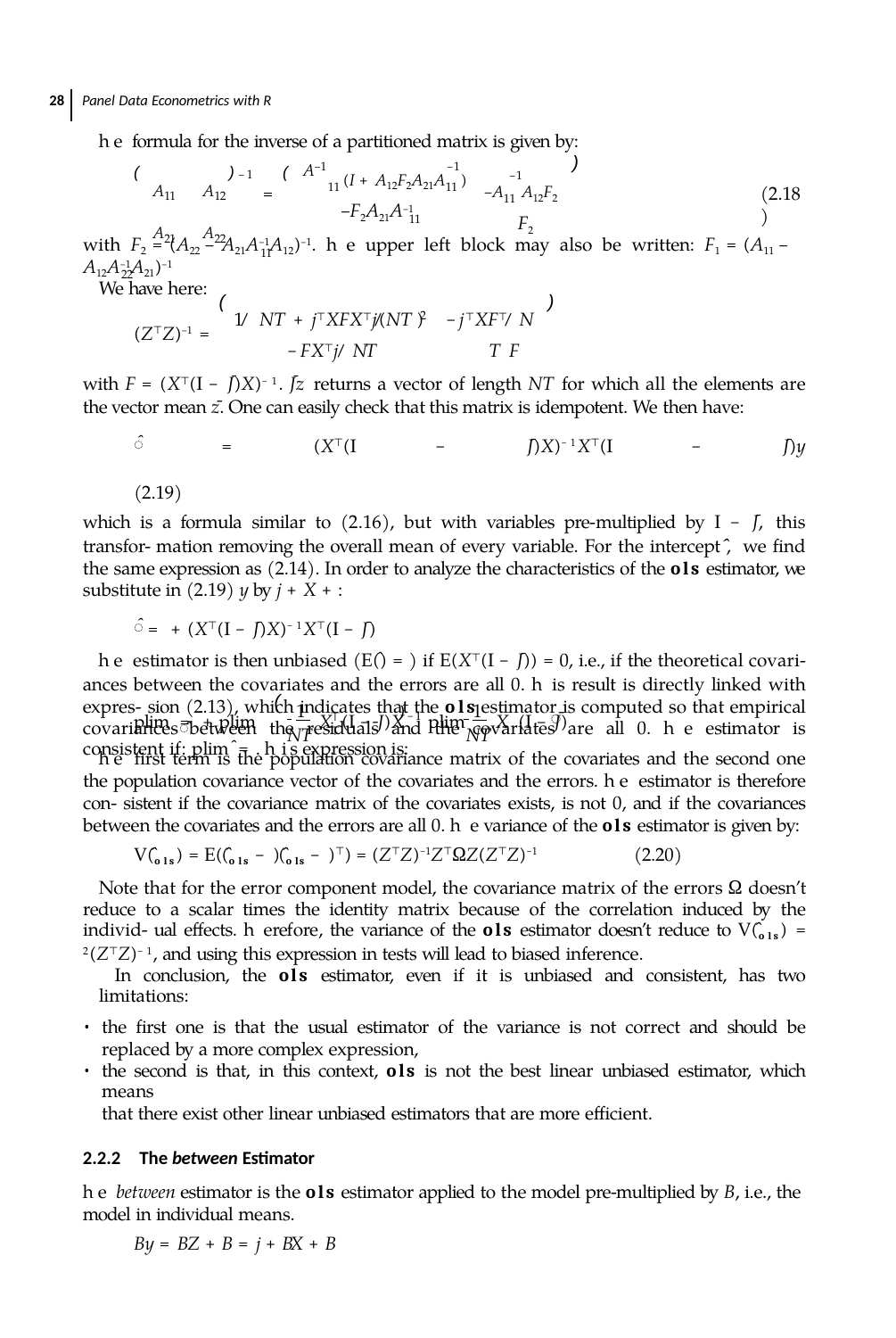

28  Panel Data Econometrics with R

he formula for the inverse of a partitioned matrix is given by:

)
(	)–1	(
A–1	–1
11 (I + A12F2A21A11 )
A11	A12
A21	A22
–1
–A11 A12F2 F2
(2.18)
=
–F2A21A–1
11
with F2 = (A22 – A21A–1A12)–1. he upper left block may also be written: F1 = (A11 –
11
A12A–1A21)–1
22
We have here:
)
(
1∕NT + j⊤XFX⊤j∕(NT )
−FX⊤j∕NT
−j⊤XF⊤∕NT F
2
(Z⊤Z)–1 =
with F = (X⊤(I − J̄)X)−1. J̄z returns a vector of length NT for which all the elements are the vector mean z̄. One can easily check that this matrix is idempotent. We then have:
̂ = (X⊤(I − J̄)X)−1X⊤(I − J̄)y	(2.19)
which is a formula similar to (2.16), but with variables pre-multiplied by I − J̄, this transfor- mation removing the overall mean of every variable. For the intercept ̂, we ﬁnd the same expression as (2.14). In order to analyze the characteristics of the ols estimator, we substitute in (2.19) y by j + X + :
̂ =  + (X⊤(I − J̄)X)−1X⊤(I − J̄)
he estimator is then unbiased (E(̂) = ) if E(X⊤(I − J̄)) = 0, i.e., if the theoretical covari- ances between the covariates and the errors are all 0. his result is directly linked with expres- sion (2.13), which indicates that the ols estimator is computed so that empirical covariances between the residuals and the covariates are all 0. he estimator is consistent if: plim ̂ = . his expression is:
(
)−1
 1
 1
̂	̄
̄
⊤	⊤
plim  =  + plim	X (I − J)X	plim	X (I − J)
NT	NT
he ﬁrst term is the population covariance matrix of the covariates and the second one the population covariance vector of the covariates and the errors. he estimator is therefore con- sistent if the covariance matrix of the covariates exists, is not 0, and if the covariances between the covariates and the errors are all 0. he variance of the ols estimator is given by:
V(̂ols) = E((̂ols − )(̂ols − )⊤) = (Z⊤Z)−1Z⊤ΩZ(Z⊤Z)−1	(2.20)
Note that for the error component model, the covariance matrix of the errors Ω doesn’t reduce to a scalar times the identity matrix because of the correlation induced by the individ- ual effects. herefore, the variance of the ols estimator doesn’t reduce to V(̂ols) = 2(Z⊤Z)−1, and using this expression in tests will lead to biased inference.
In conclusion, the ols estimator, even if it is unbiased and consistent, has two limitations:
the ﬁrst one is that the usual estimator of the variance is not correct and should be replaced by a more complex expression,
the second is that, in this context, ols is not the best linear unbiased estimator, which means
that there exist other linear unbiased estimators that are more eﬃcient.

2.2.2  The between Estimator
he between estimator is the ols estimator applied to the model pre-multiplied by B, i.e., the model in individual means.
By = BZ + B = j + BX + B